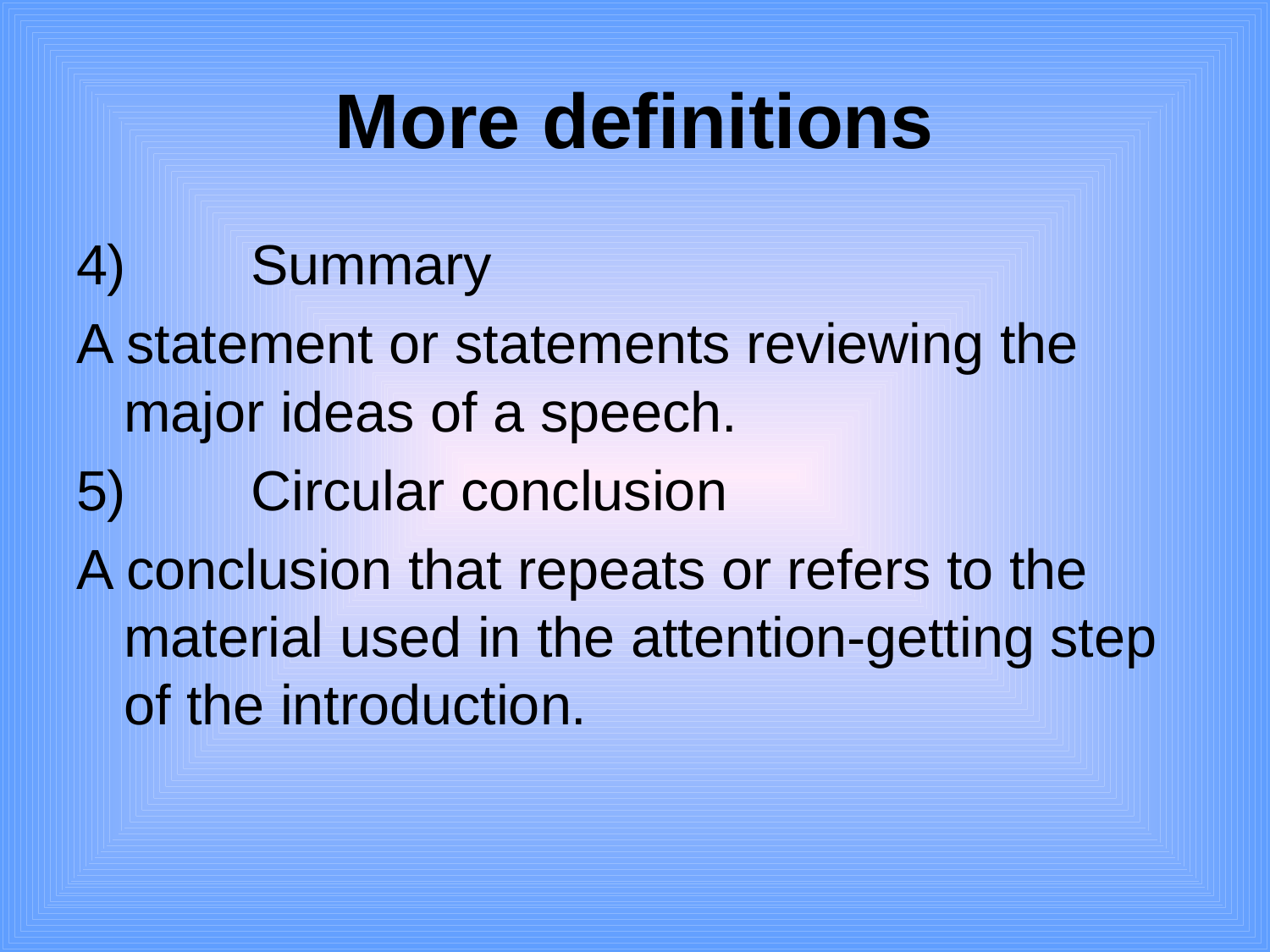

# More definitions
4)	Summary
A statement or statements reviewing the major ideas of a speech.
5)	Circular conclusion
A conclusion that repeats or refers to the material used in the attention-getting step of the introduction.